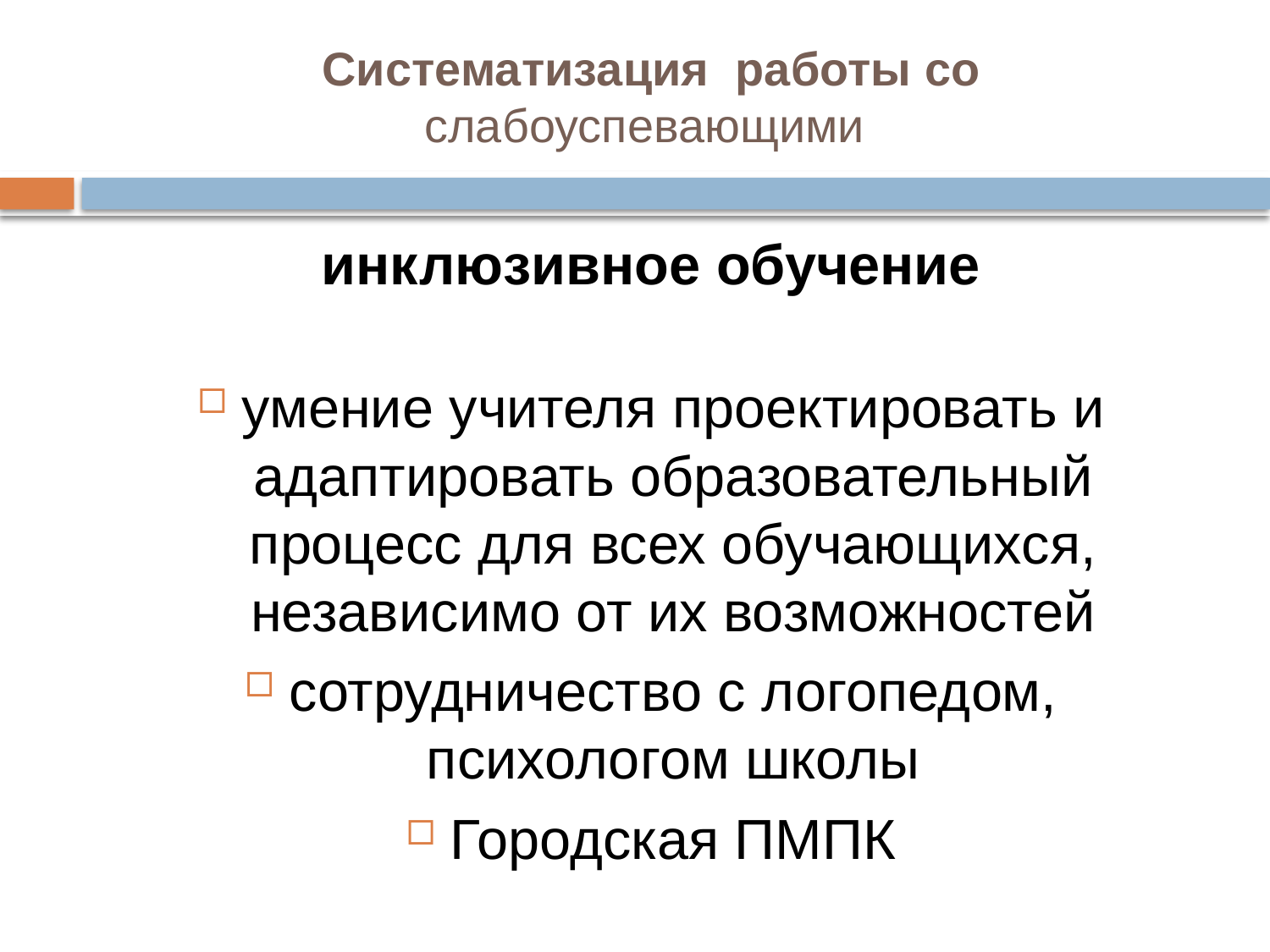

# Систематизация  работы со слабоуспевающими
инклюзивное обучение

умение учителя проектировать и адаптировать образовательный процесс для всех обучающихся, независимо от их возможностей
сотрудничество с логопедом, психологом школы
Городская ПМПК